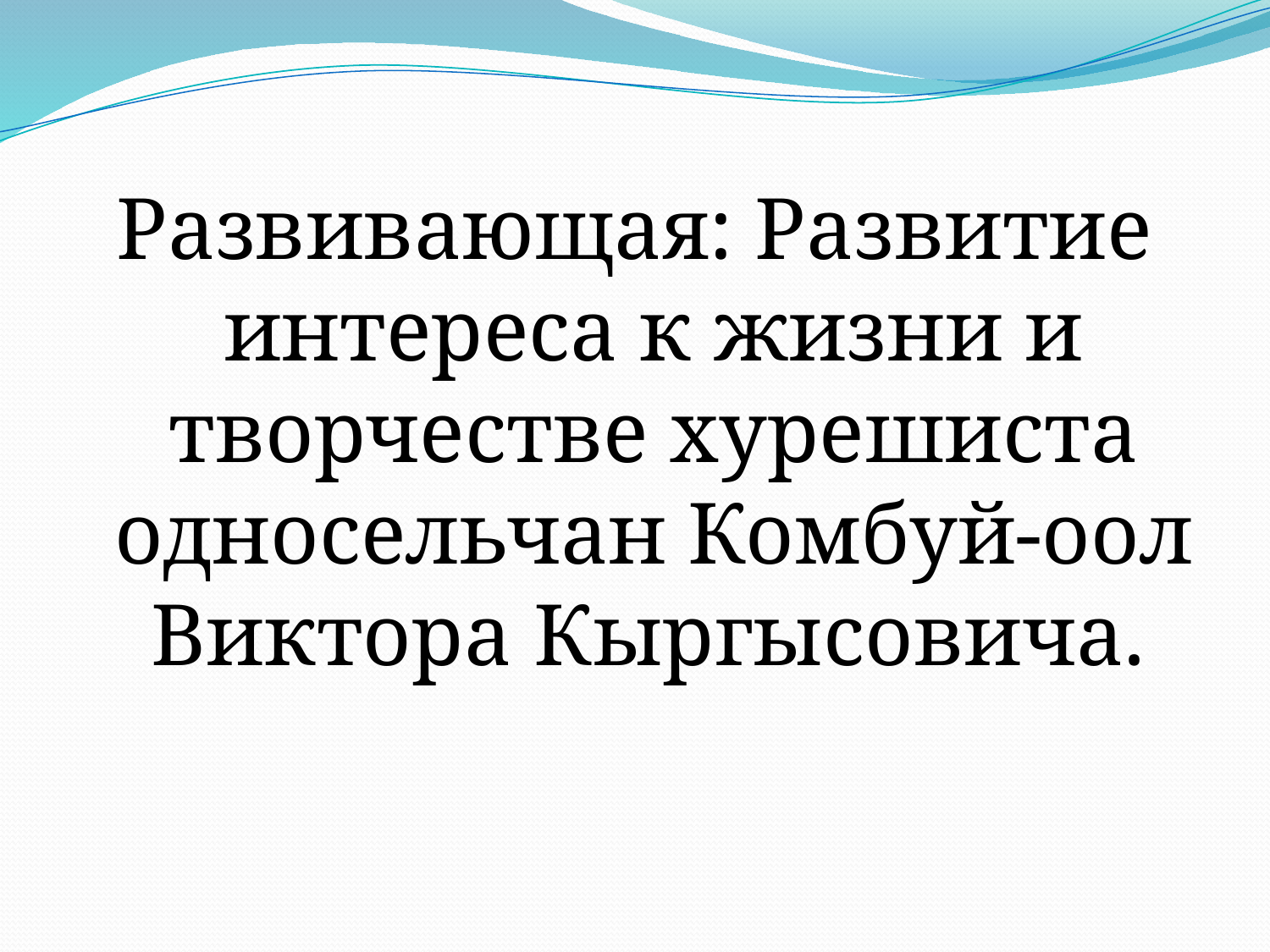

Развивающая: Развитие интереса к жизни и творчестве хурешиста односельчан Комбуй-оол Виктора Кыргысовича.